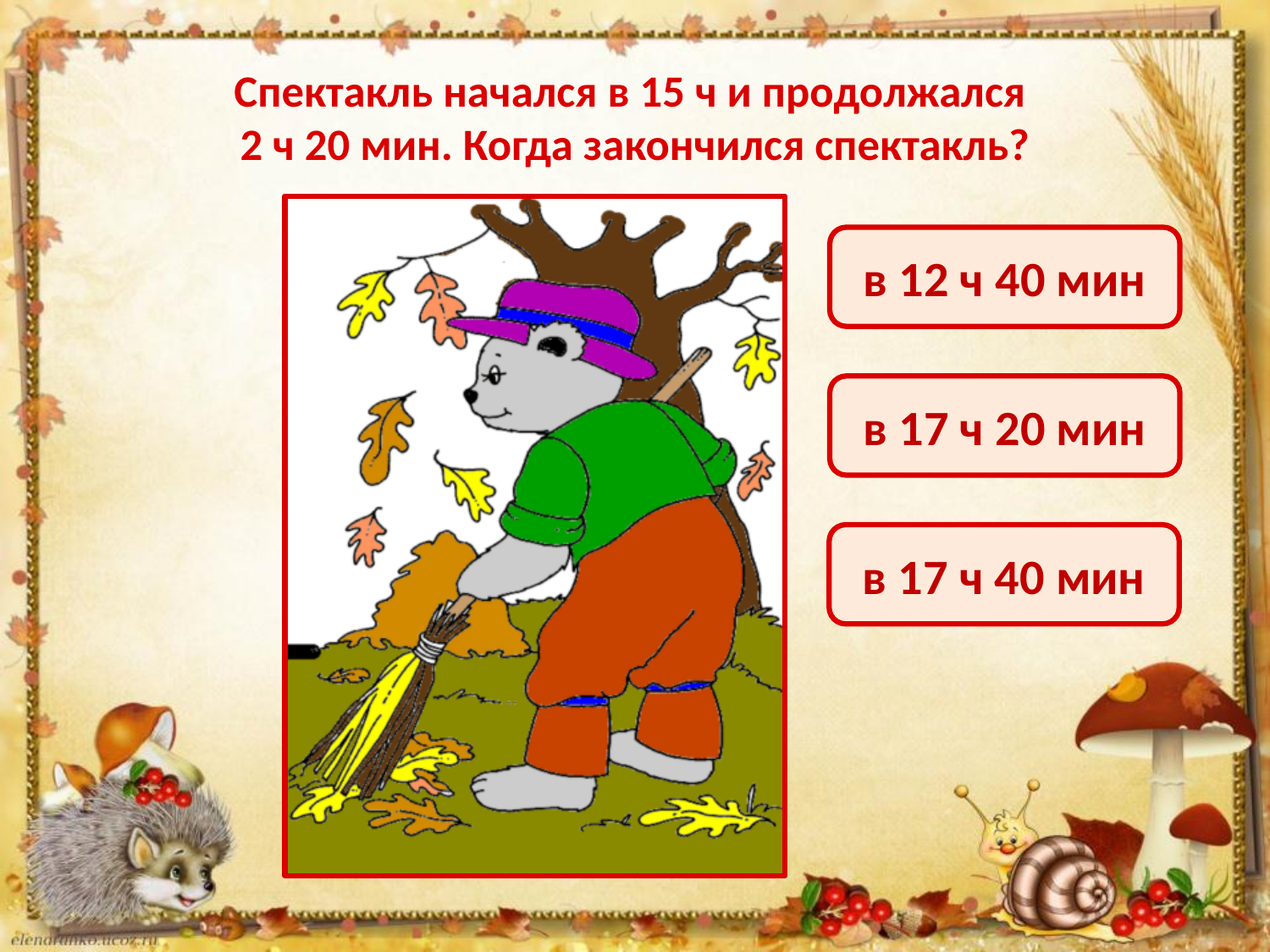

# Спектакль начался в 15 ч и продолжался 2 ч 20 мин. Когда закончился спектакль?

в 12 ч 40 мин
в 17 ч 20 мин
в 17 ч 40 мин